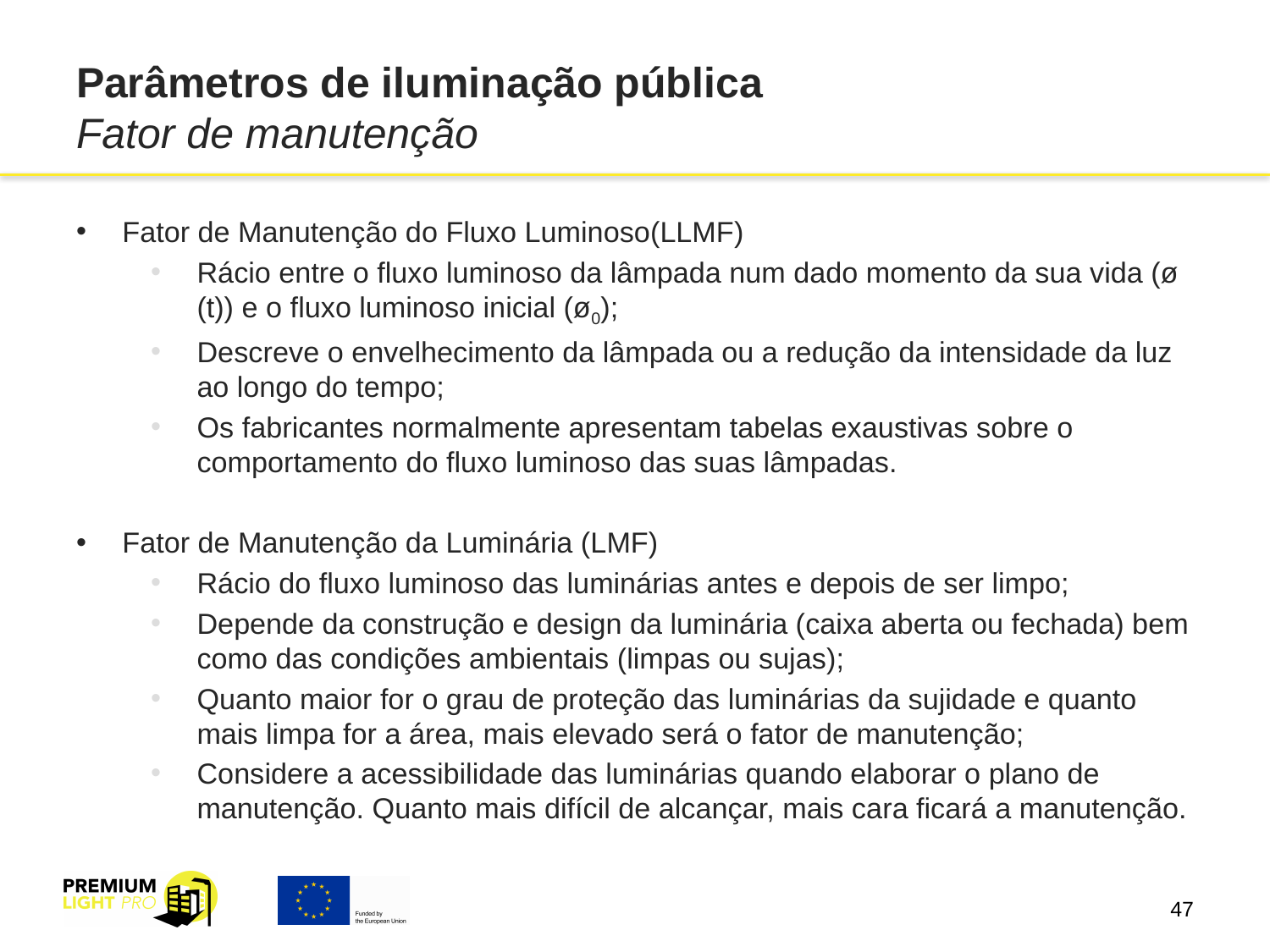

# Parâmetros de iluminação pública Fator de manutenção
Fator de Manutenção do Fluxo Luminoso(LLMF)
Rácio entre o fluxo luminoso da lâmpada num dado momento da sua vida (ø (t)) e o fluxo luminoso inicial (ø0);
Descreve o envelhecimento da lâmpada ou a redução da intensidade da luz ao longo do tempo;
Os fabricantes normalmente apresentam tabelas exaustivas sobre o comportamento do fluxo luminoso das suas lâmpadas.

Fator de Manutenção da Luminária (LMF)
Rácio do fluxo luminoso das luminárias antes e depois de ser limpo;
Depende da construção e design da luminária (caixa aberta ou fechada) bem como das condições ambientais (limpas ou sujas);
Quanto maior for o grau de proteção das luminárias da sujidade e quanto mais limpa for a área, mais elevado será o fator de manutenção;
Considere a acessibilidade das luminárias quando elaborar o plano de manutenção. Quanto mais difícil de alcançar, mais cara ficará a manutenção.